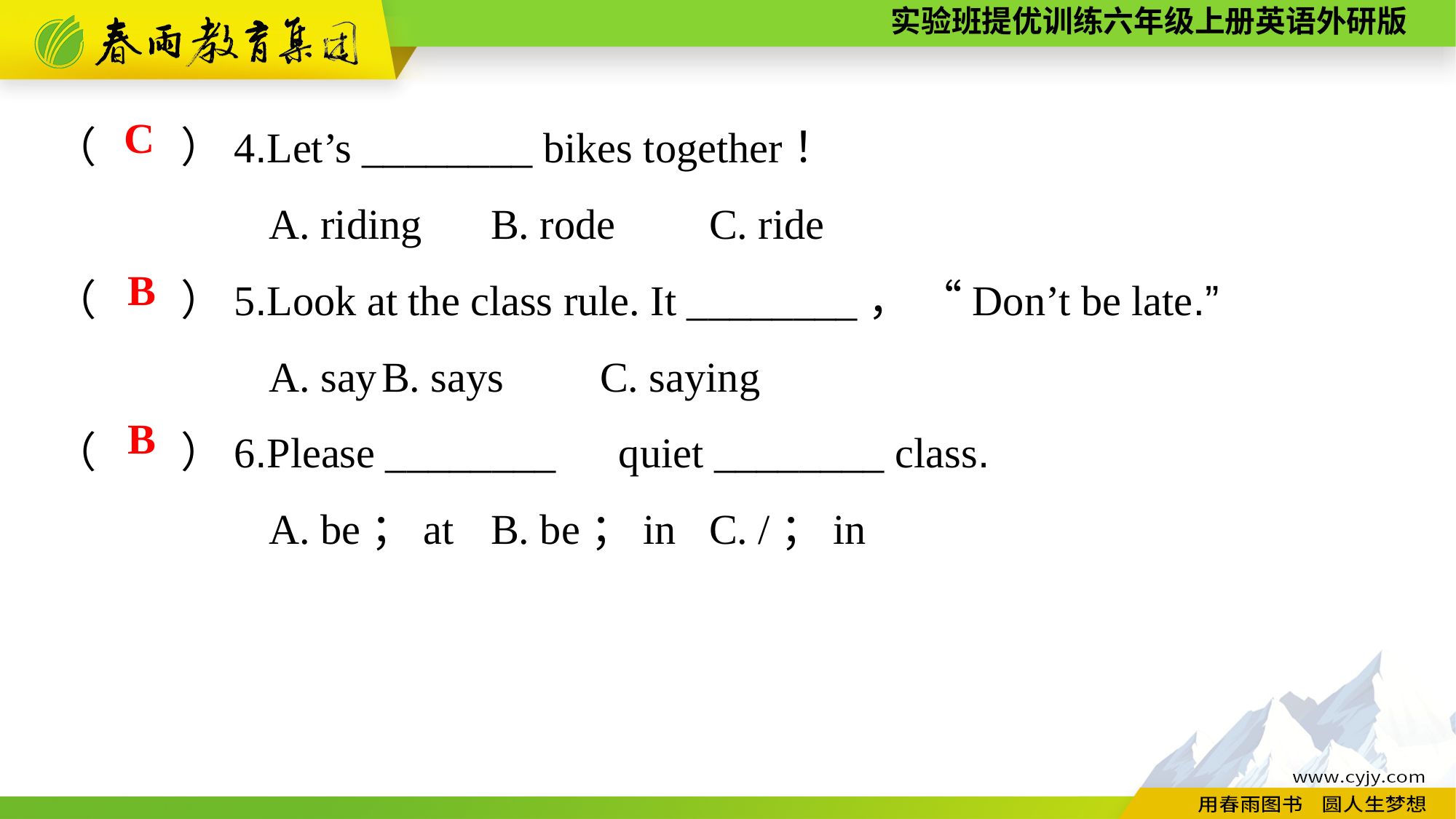

（　　）4.Let’s ________ bikes together！
A. riding	B. rode	C. ride
（　　）5.Look at the class rule. It ________， “Don’t be late.”
A. say	B. says	C. saying
（　　）6.Please ________　quiet ________ class.
A. be；at	B. be；in	C. /；in
C
B
B